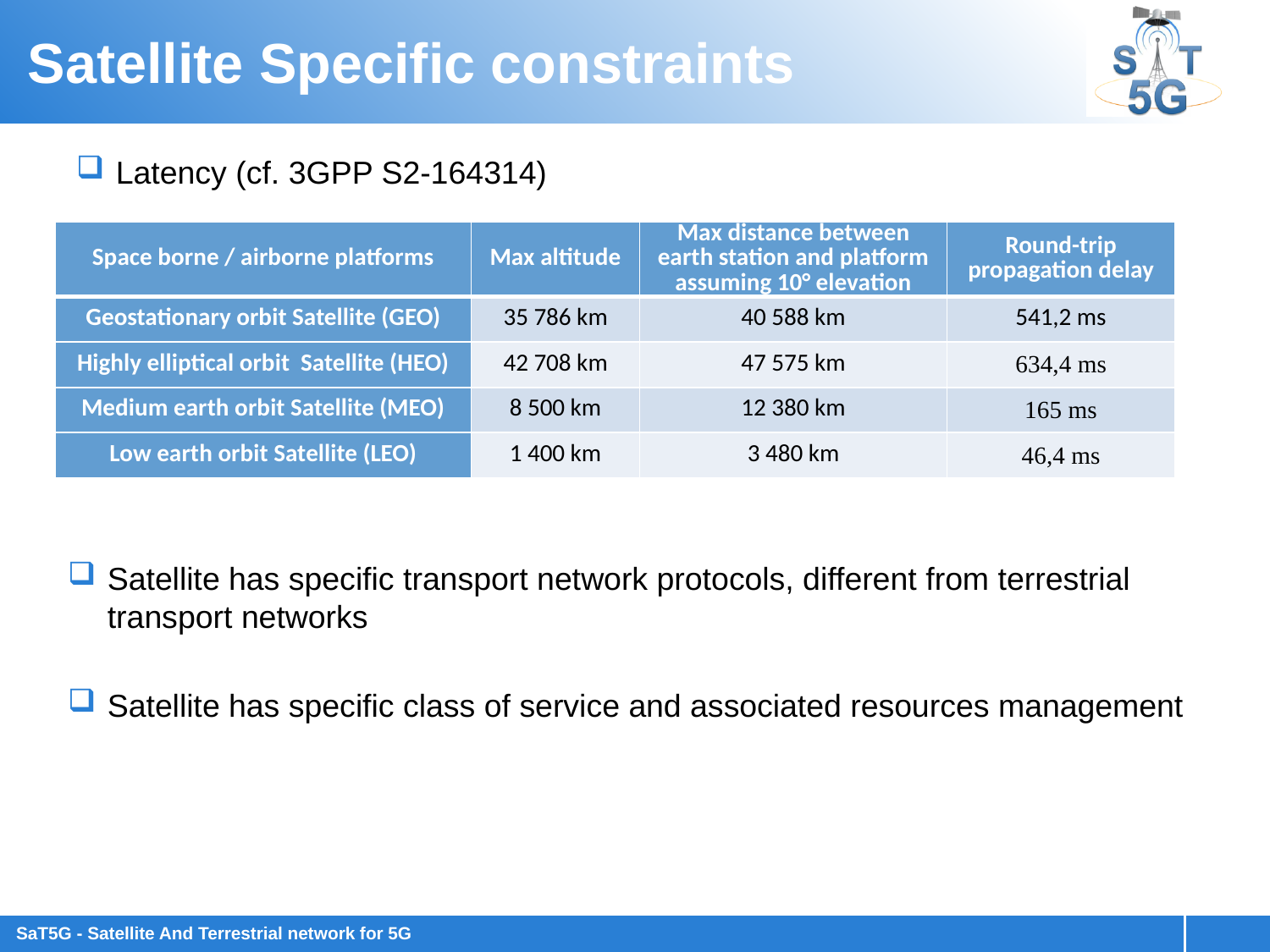

# Satellite Specific constraints
Latency (cf. 3GPP S2-164314)

| Space borne / airborne platforms | Max altitude | Max distance between earth station and platform assuming 10° elevation | Round-trip propagation delay |
| --- | --- | --- | --- |
| Geostationary orbit Satellite (GEO) | 35 786 km | 40 588 km | 541,2 ms |
| Highly elliptical orbit Satellite (HEO) | 42 708 km | 47 575 km | 634,4 ms |
| Medium earth orbit Satellite (MEO) | 8 500 km | 12 380 km | 165 ms |
| Low earth orbit Satellite (LEO) | 1 400 km | 3 480 km | 46,4 ms |
Satellite has specific transport network protocols, different from terrestrial transport networks

Satellite has specific class of service and associated resources management

5